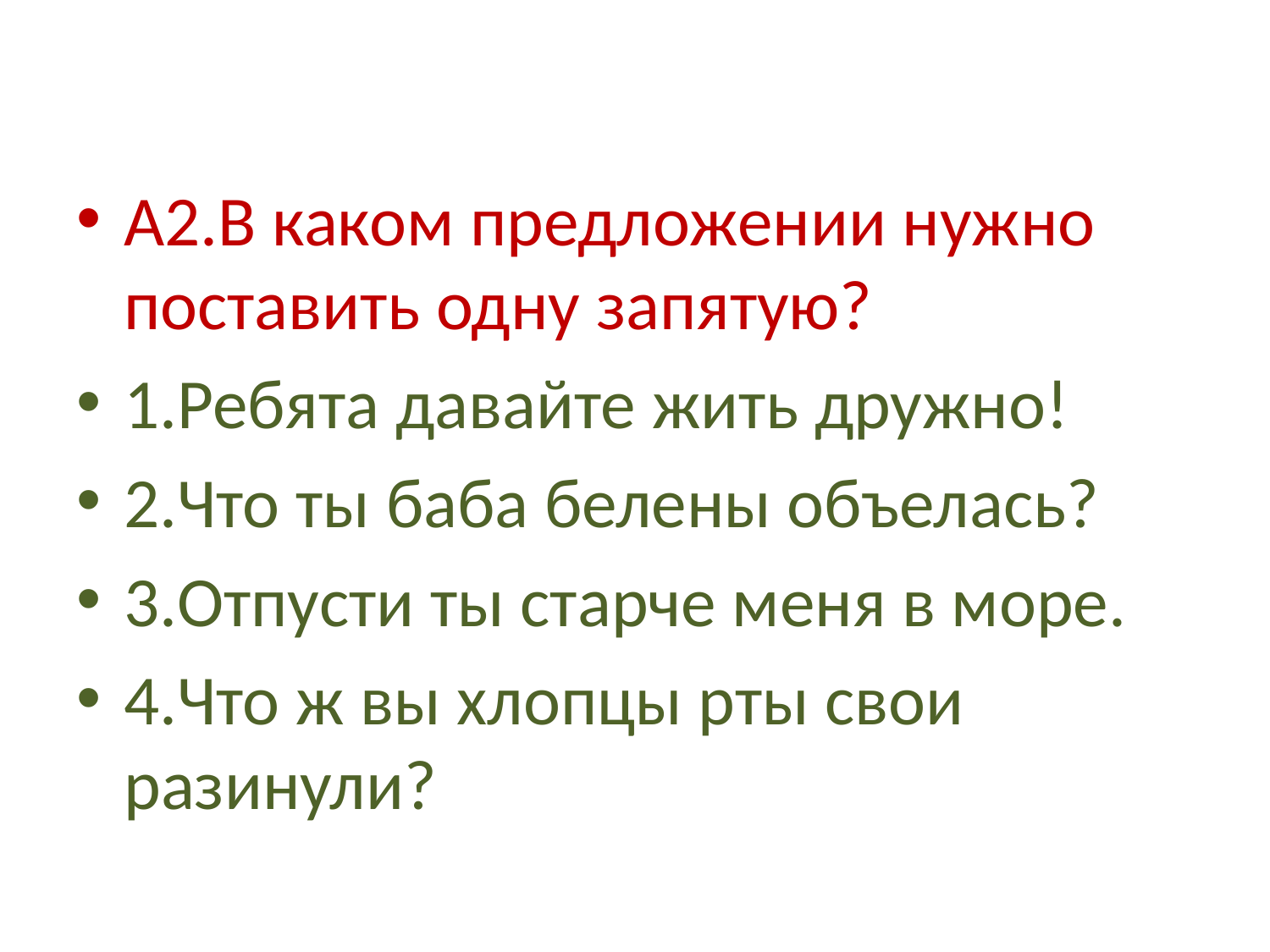

#
А2.В каком предложении нужно поставить одну запятую?
1.Ребята давайте жить дружно!
2.Что ты баба белены объелась?
3.Отпусти ты старче меня в море.
4.Что ж вы хлопцы рты свои разинули?